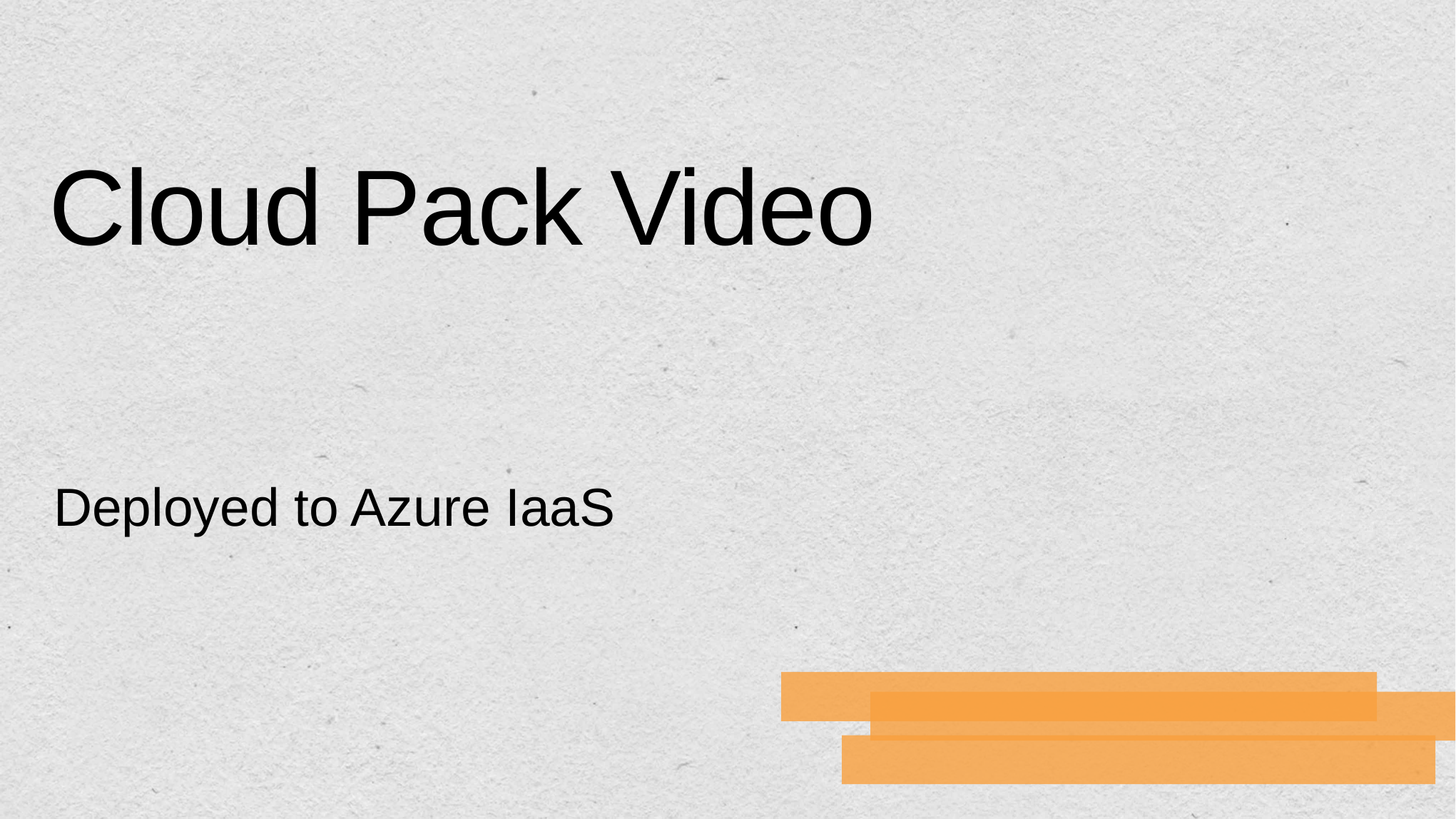

# Cloud Pack Video
Deployed to Azure IaaS